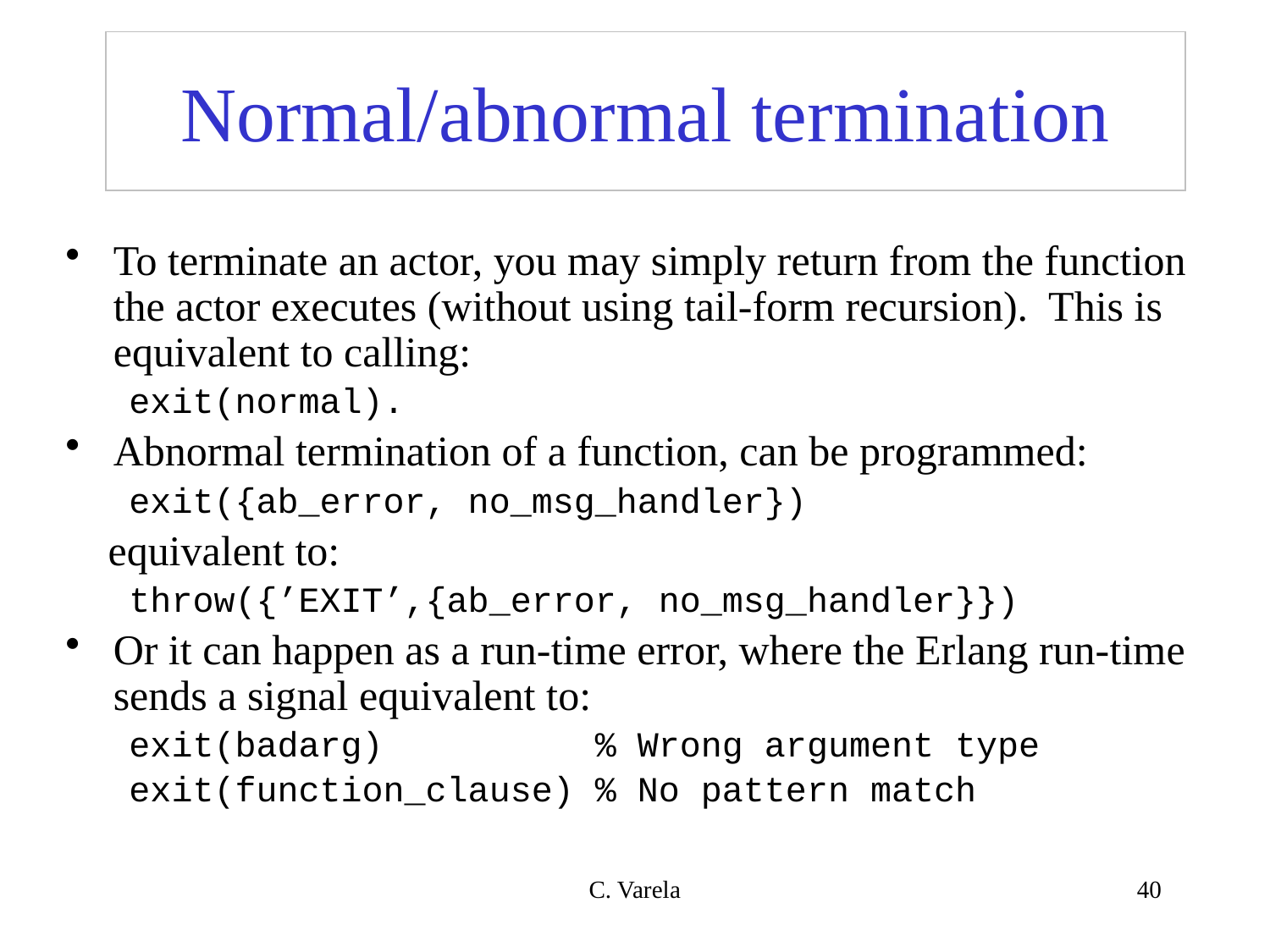

# Normal/abnormal termination
To terminate an actor, you may simply return from the function the actor executes (without using tail-form recursion).  This is equivalent to calling:
exit(normal).
Abnormal termination of a function, can be programmed:
exit({ab_error, no_msg_handler})
    equivalent to:
throw({’EXIT’,{ab_error, no_msg_handler}})
Or it can happen as a run-time error, where the Erlang run-time sends a signal equivalent to:
exit(badarg)          % Wrong argument type
exit(function_clause) % No pattern match

C. Varela
40